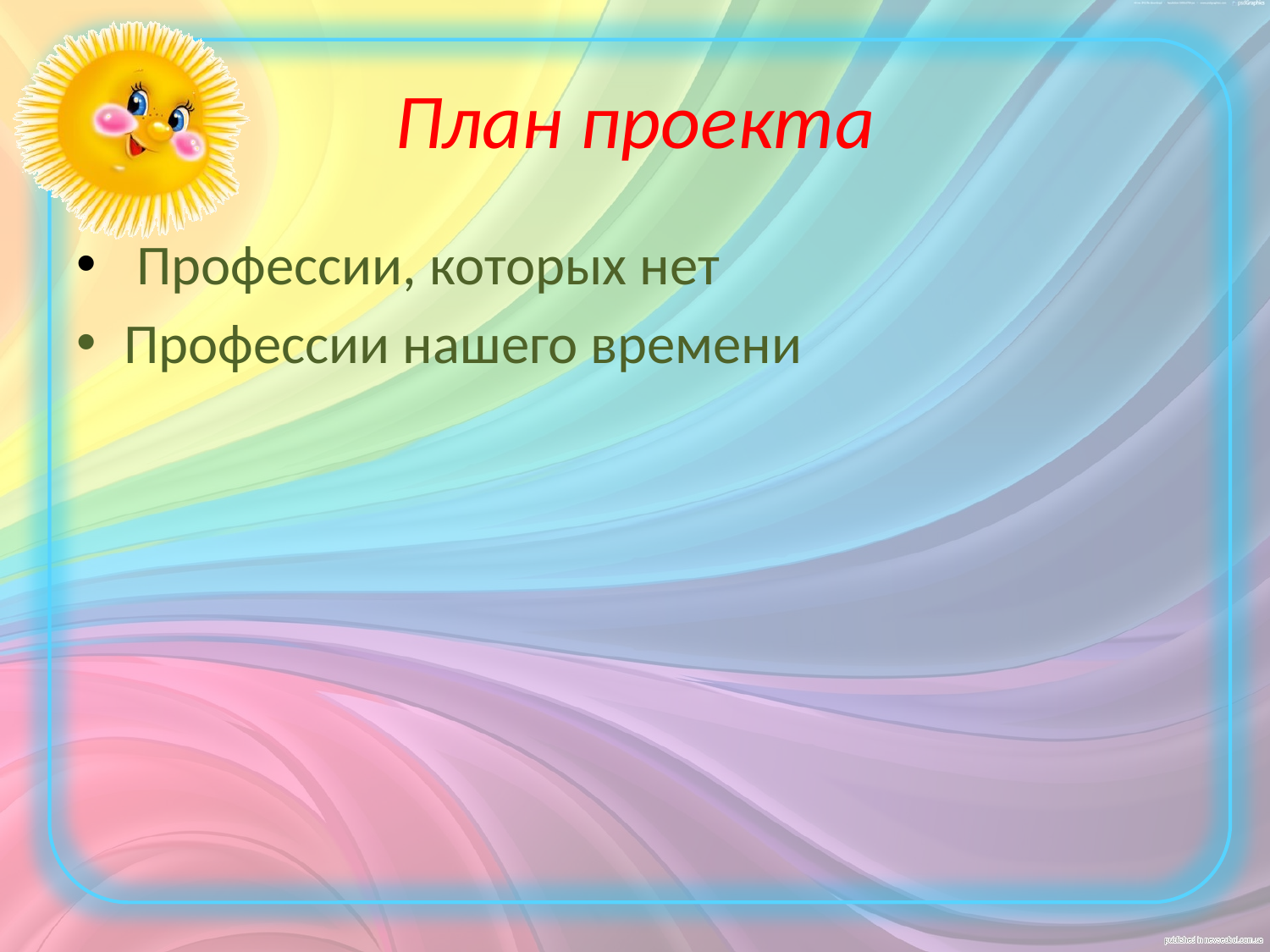

# План проекта
 Профессии, которых нет
Профессии нашего времени